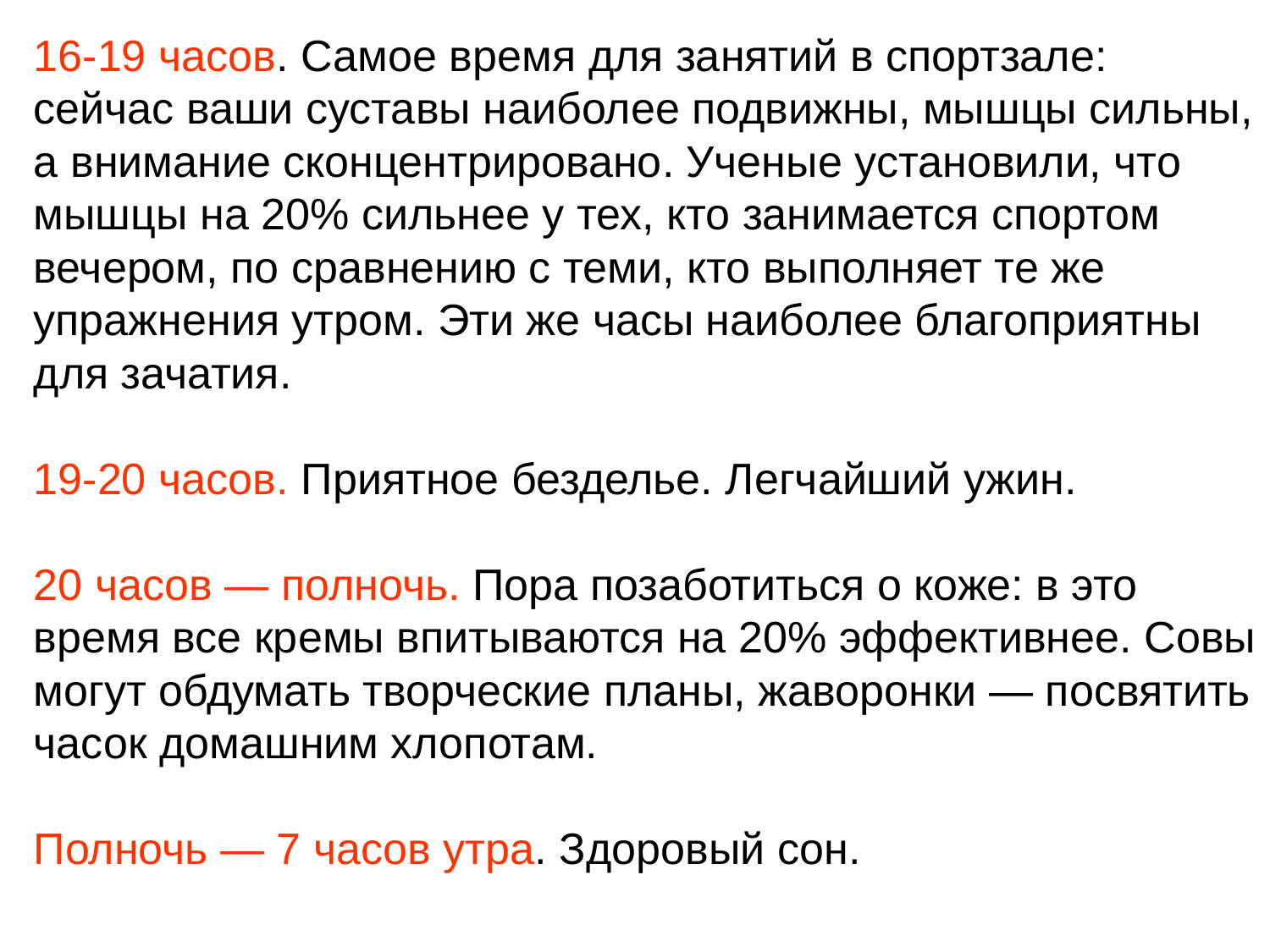

16-19 часов. Самое время для занятий в спортзале: сейчас ваши суставы наиболее подвижны, мышцы сильны, а внимание сконцентрировано. Ученые установили, что мышцы на 20% сильнее у тех, кто занимается спортом вечером, по сравнению с теми, кто выполняет те же упражнения утром. Эти же часы наиболее благоприятны для зачатия.

19-20 часов. Приятное безделье. Легчайший ужин.

20 часов — полночь. Пора позаботиться о коже: в это время все кремы впитываются на 20% эффективнее. Совы могут обдумать творческие планы, жаворонки — посвятить часок домашним хлопотам.

Полночь — 7 часов утра. Здоровый сон.